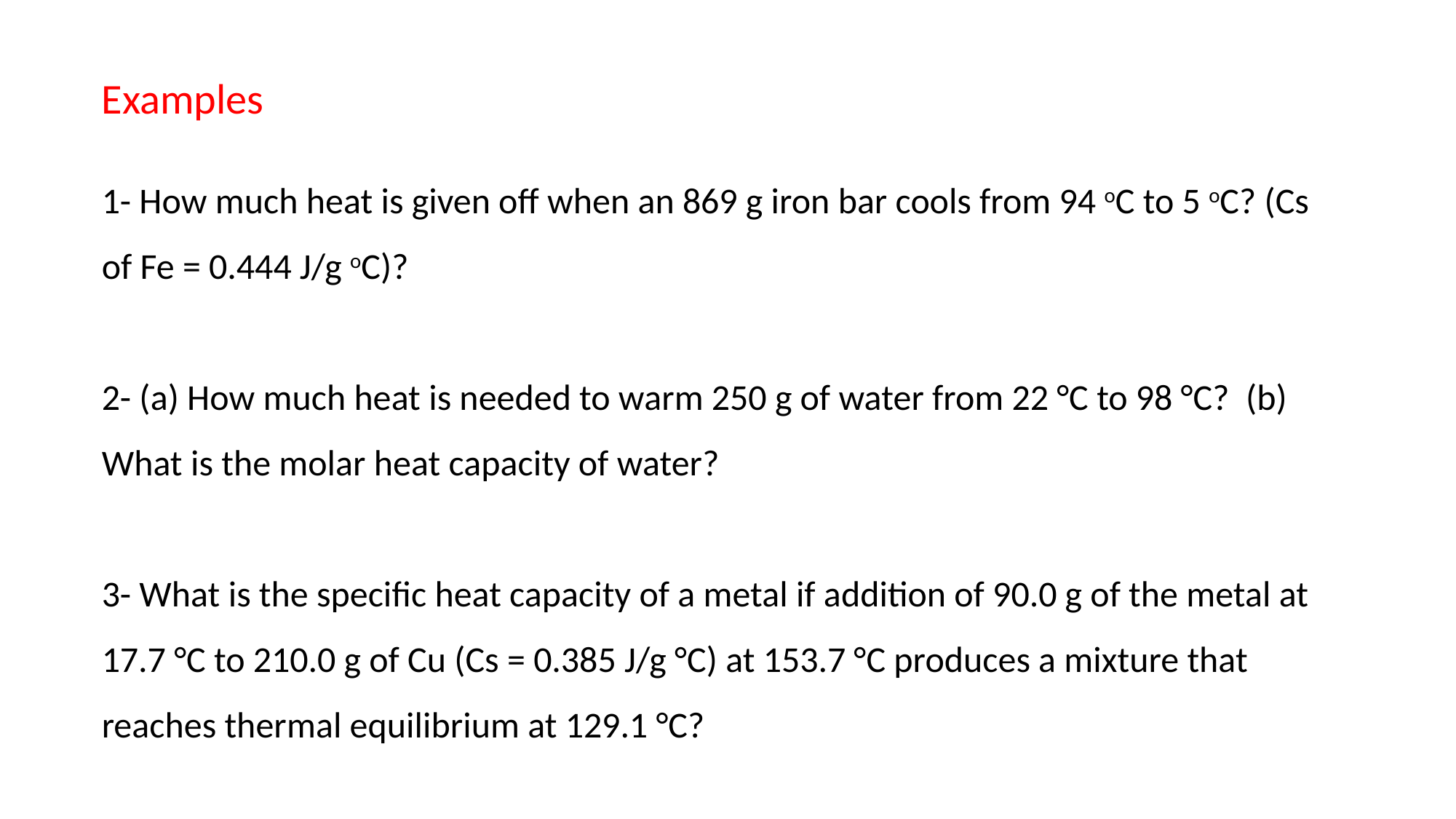

Examples

1- How much heat is given off when an 869 g iron bar cools from 94 oC to 5 oC? (Cs of Fe = 0.444 J/g oC)?

2- (a) How much heat is needed to warm 250 g of water from 22 °C to 98 °C?  (b) What is the molar heat capacity of water?

3- What is the specific heat capacity of a metal if addition of 90.0 g of the metal at 17.7 °C to 210.0 g of Cu (Cs = 0.385 J/g °C) at 153.7 °C produces a mixture that reaches thermal equilibrium at 129.1 °C?